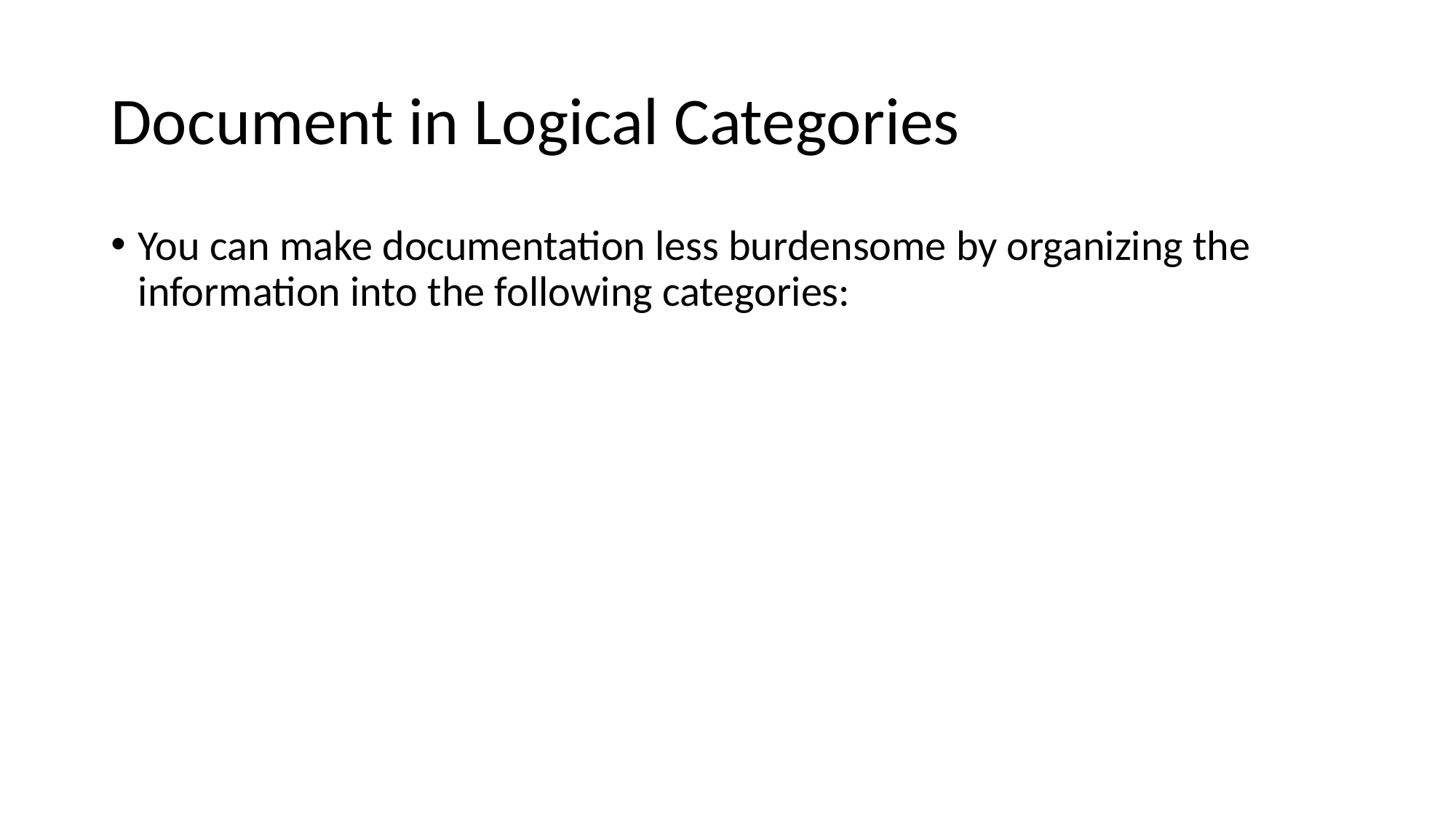

# Document in Logical Categories
You can make documentation less burdensome by organizing the information into the following categories: